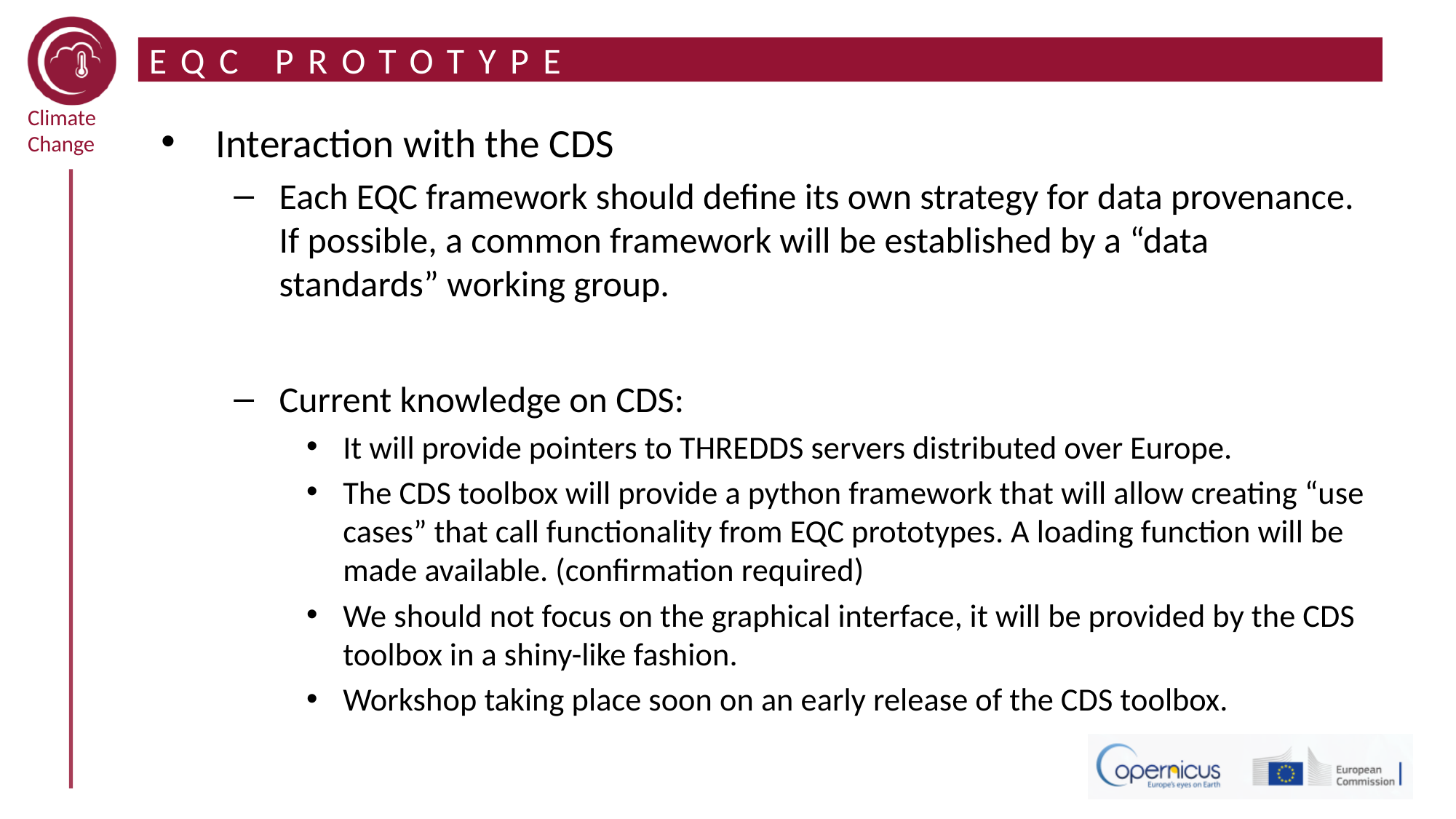

# EQC PROTOTYPE
Interaction with the CDS
Each EQC framework should define its own strategy for data provenance. If possible, a common framework will be established by a “data standards” working group.

Current knowledge on CDS:
It will provide pointers to THREDDS servers distributed over Europe.
The CDS toolbox will provide a python framework that will allow creating “use cases” that call functionality from EQC prototypes. A loading function will be made available. (confirmation required)
We should not focus on the graphical interface, it will be provided by the CDS toolbox in a shiny-like fashion.
Workshop taking place soon on an early release of the CDS toolbox.